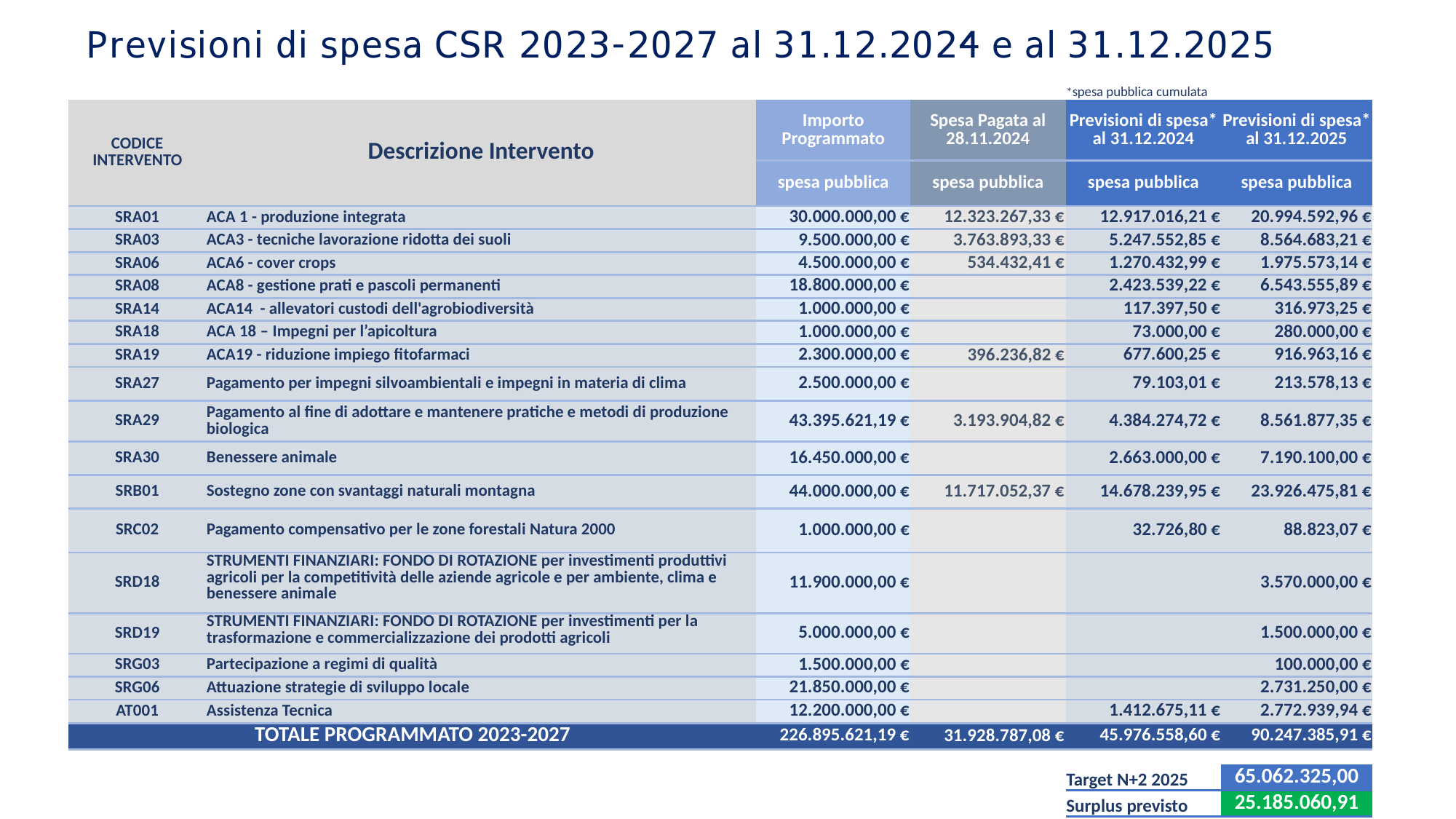

Previsioni di spesa CSR 2023-2027 al 31.12.2024 e al 31.12.2025
|  |  |  |  |  | \*spesa pubblica cumulata |  |
| --- | --- | --- | --- | --- | --- | --- |
| CODICE INTERVENTO | Descrizione Intervento |  | Importo Programmato | Spesa Pagata al 28.11.2024 | Previsioni di spesa\* al 31.12.2024 | Previsioni di spesa\* al 31.12.2025 |
|  |  |  | spesa pubblica | spesa pubblica | spesa pubblica | spesa pubblica |
| SRA01 | ACA 1 - produzione integrata |  | 30.000.000,00 € | 12.323.267,33 € | 12.917.016,21 € | 20.994.592,96 € |
| SRA03 | ACA3 - tecniche lavorazione ridotta dei suoli |  | 9.500.000,00 € | 3.763.893,33 € | 5.247.552,85 € | 8.564.683,21 € |
| SRA06 | ACA6 - cover crops |  | 4.500.000,00 € | 534.432,41 € | 1.270.432,99 € | 1.975.573,14 € |
| SRA08 | ACA8 - gestione prati e pascoli permanenti |  | 18.800.000,00 € |  | 2.423.539,22 € | 6.543.555,89 € |
| SRA14 | ACA14 - allevatori custodi dell'agrobiodiversità |  | 1.000.000,00 € |  | 117.397,50 € | 316.973,25 € |
| SRA18 | ACA 18 – Impegni per l’apicoltura |  | 1.000.000,00 € |  | 73.000,00 € | 280.000,00 € |
| SRA19 | ACA19 - riduzione impiego fitofarmaci |  | 2.300.000,00 € | 396.236,82 € | 677.600,25 € | 916.963,16 € |
| SRA27 | Pagamento per impegni silvoambientali e impegni in materia di clima |  | 2.500.000,00 € |  | 79.103,01 € | 213.578,13 € |
| SRA29 | Pagamento al fine di adottare e mantenere pratiche e metodi di produzione biologica |  | 43.395.621,19 € | 3.193.904,82 € | 4.384.274,72 € | 8.561.877,35 € |
| SRA30 | Benessere animale |  | 16.450.000,00 € |  | 2.663.000,00 € | 7.190.100,00 € |
| SRB01 | Sostegno zone con svantaggi naturali montagna |  | 44.000.000,00 € | 11.717.052,37 € | 14.678.239,95 € | 23.926.475,81 € |
| SRC02 | Pagamento compensativo per le zone forestali Natura 2000 |  | 1.000.000,00 € |  | 32.726,80 € | 88.823,07 € |
| SRD18 | STRUMENTI FINANZIARI: FONDO DI ROTAZIONE per investimenti produttivi agricoli per la competitività delle aziende agricole e per ambiente, clima e benessere animale |  | 11.900.000,00 € |  |  | 3.570.000,00 € |
| SRD19 | STRUMENTI FINANZIARI: FONDO DI ROTAZIONE per investimenti per la trasformazione e commercializzazione dei prodotti agricoli |  | 5.000.000,00 € |  |  | 1.500.000,00 € |
| SRG03 | Partecipazione a regimi di qualità |  | 1.500.000,00 € |  |  | 100.000,00 € |
| SRG06 | Attuazione strategie di sviluppo locale |  | 21.850.000,00 € |  |  | 2.731.250,00 € |
| AT001 | Assistenza Tecnica |  | 12.200.000,00 € |  | 1.412.675,11 € | 2.772.939,94 € |
| TOTALE PROGRAMMATO 2023-2027 |  |  | 226.895.621,19 € | 31.928.787,08 € | 45.976.558,60 € | 90.247.385,91 € |
|  |  |  |  |  |  |  |
|  |  |  |  |  | Target N+2 2025 | 65.062.325,00 |
|  |  |  |  |  | Surplus previsto | 25.185.060,91 |